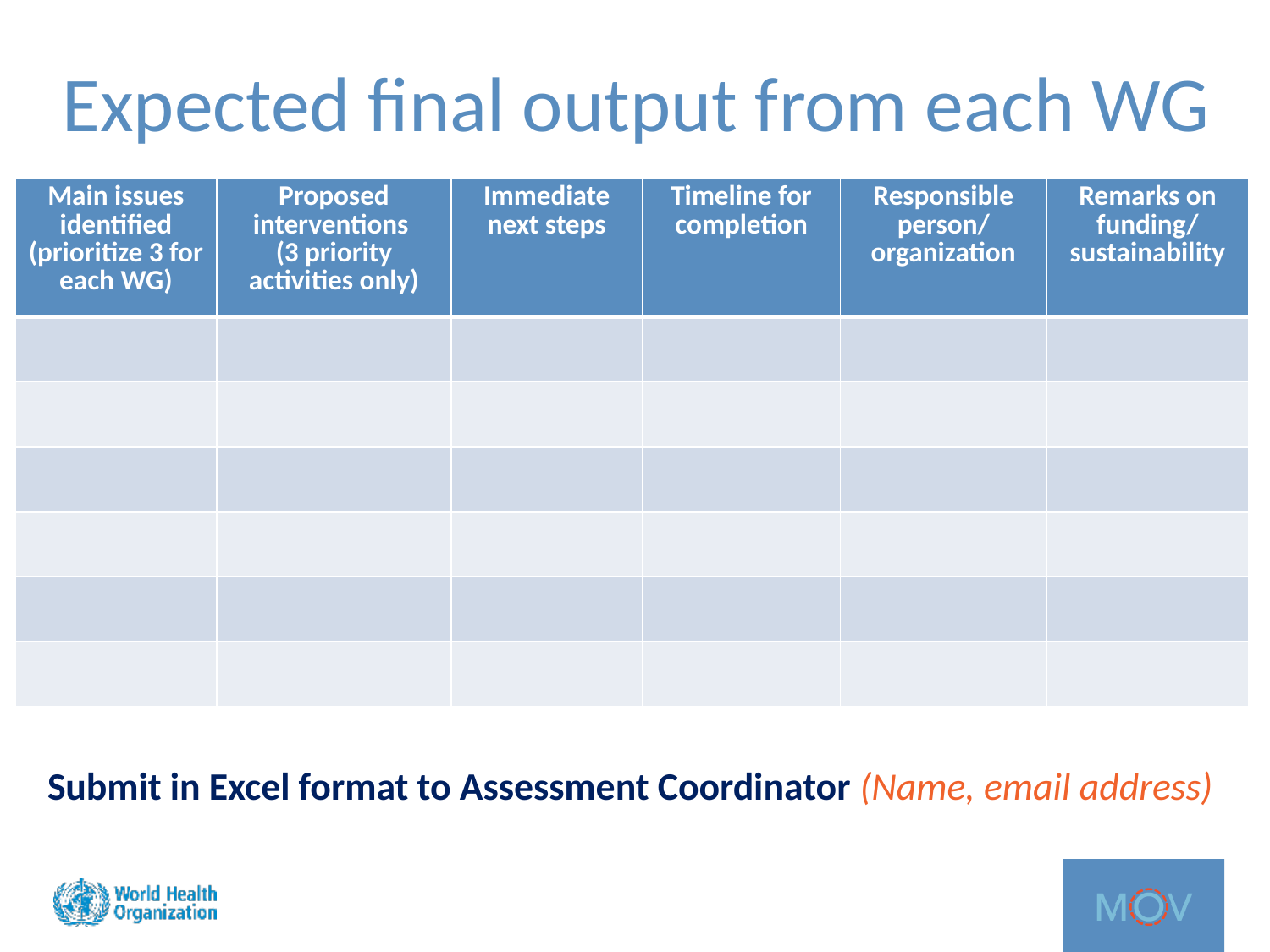

# Expected final output from each WG
| Main issues identified (prioritize 3 for each WG) | Proposed interventions (3 priority activities only) | Immediate next steps | Timeline for completion | Responsible person/ organization | Remarks on funding/ sustainability |
| --- | --- | --- | --- | --- | --- |
|  |  |  |  |  |  |
|  |  |  |  |  |  |
|  |  |  |  |  |  |
|  |  |  |  |  |  |
|  |  |  |  |  |  |
|  |  |  |  |  |  |
Submit in Excel format to Assessment Coordinator (Name, email address)